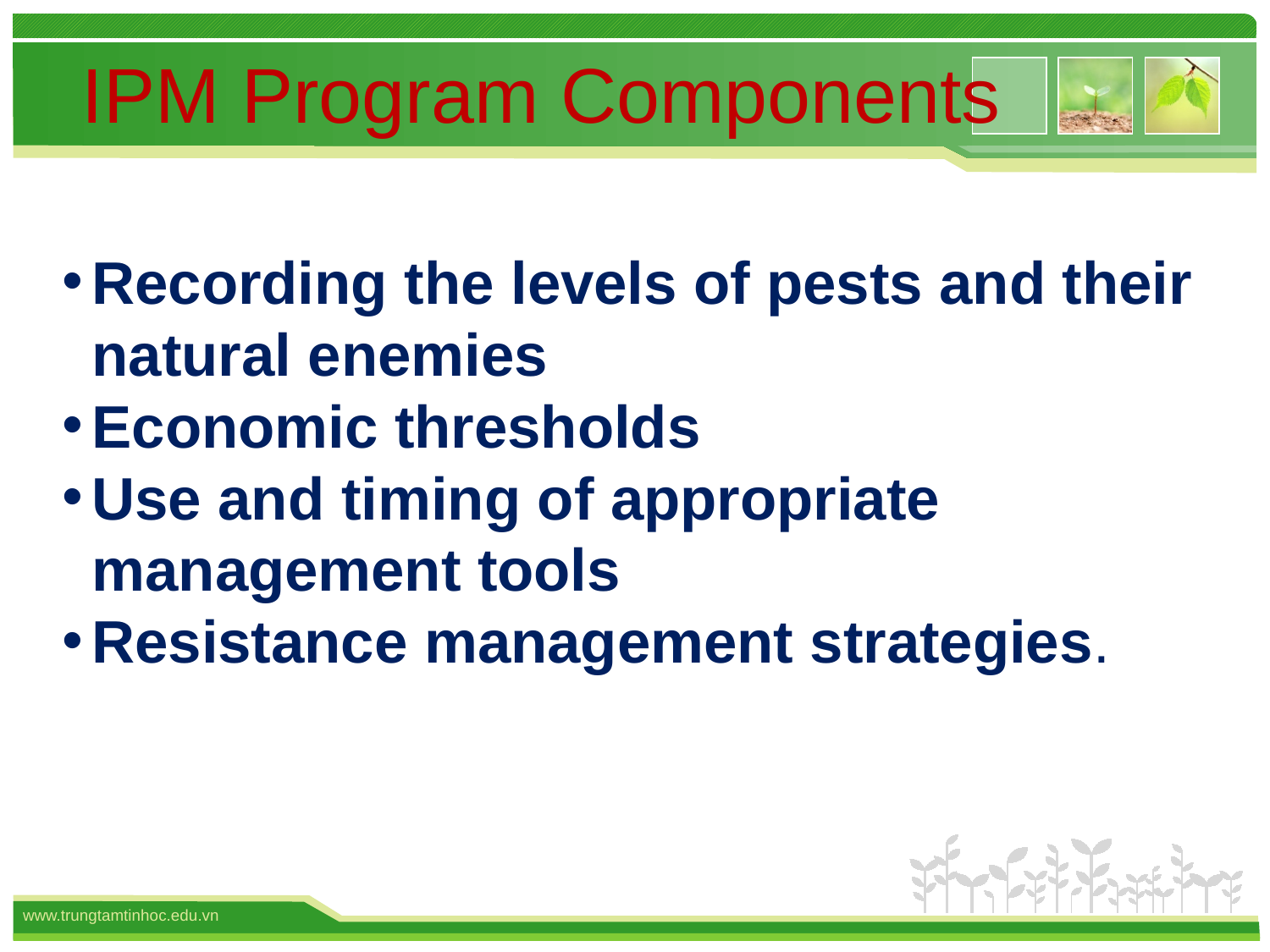

IPM Program Components
Recording the levels of pests and their natural enemies
Economic thresholds
Use and timing of appropriate management tools
Resistance management strategies.